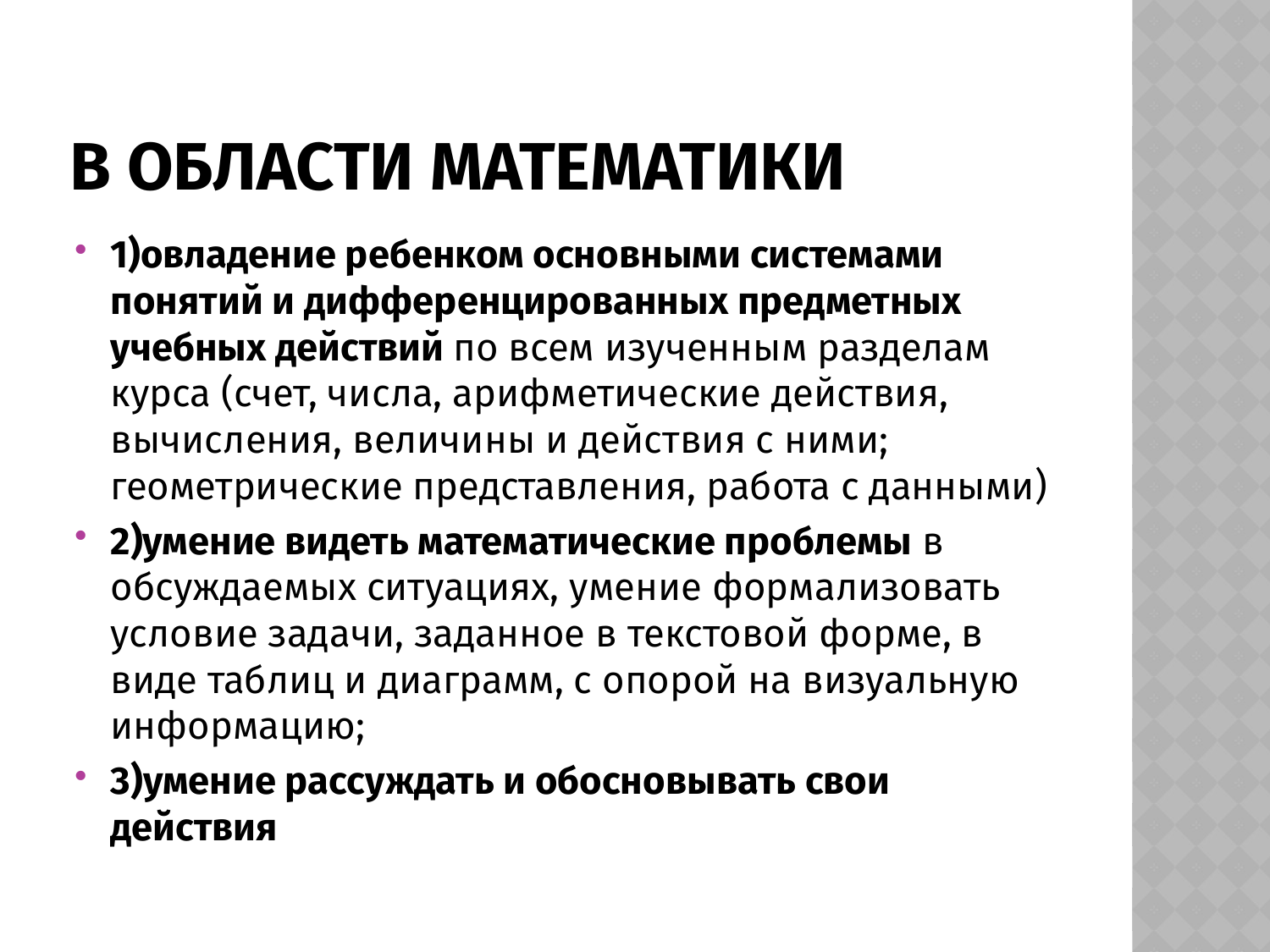

# В области математики
1)овладение ребенком основными системами понятий и дифференцированных предметных учебных действий по всем изученным разделам курса (счет, числа, арифметические действия, вычисления, величины и действия с ними; геометрические представления, работа с данными)
2)умение видеть математические проблемы в обсуждаемых ситуациях, умение формализовать условие задачи, заданное в текстовой форме, в виде таблиц и диаграмм, с опорой на визуальную информацию;
3)умение рассуждать и обосновывать свои действия